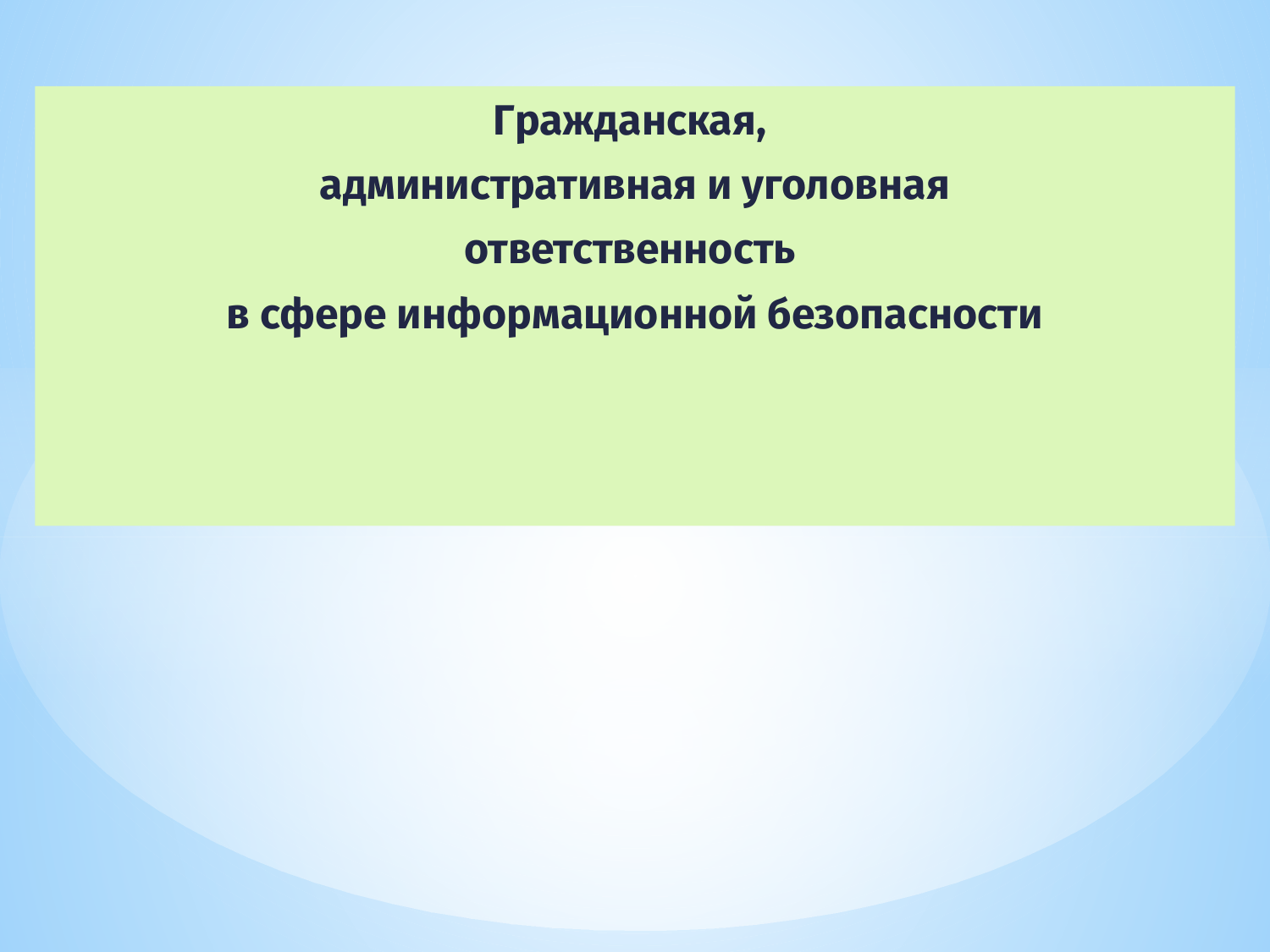

#
Гражданская,
административная и уголовная
ответственность
в сфере информационной безопасности